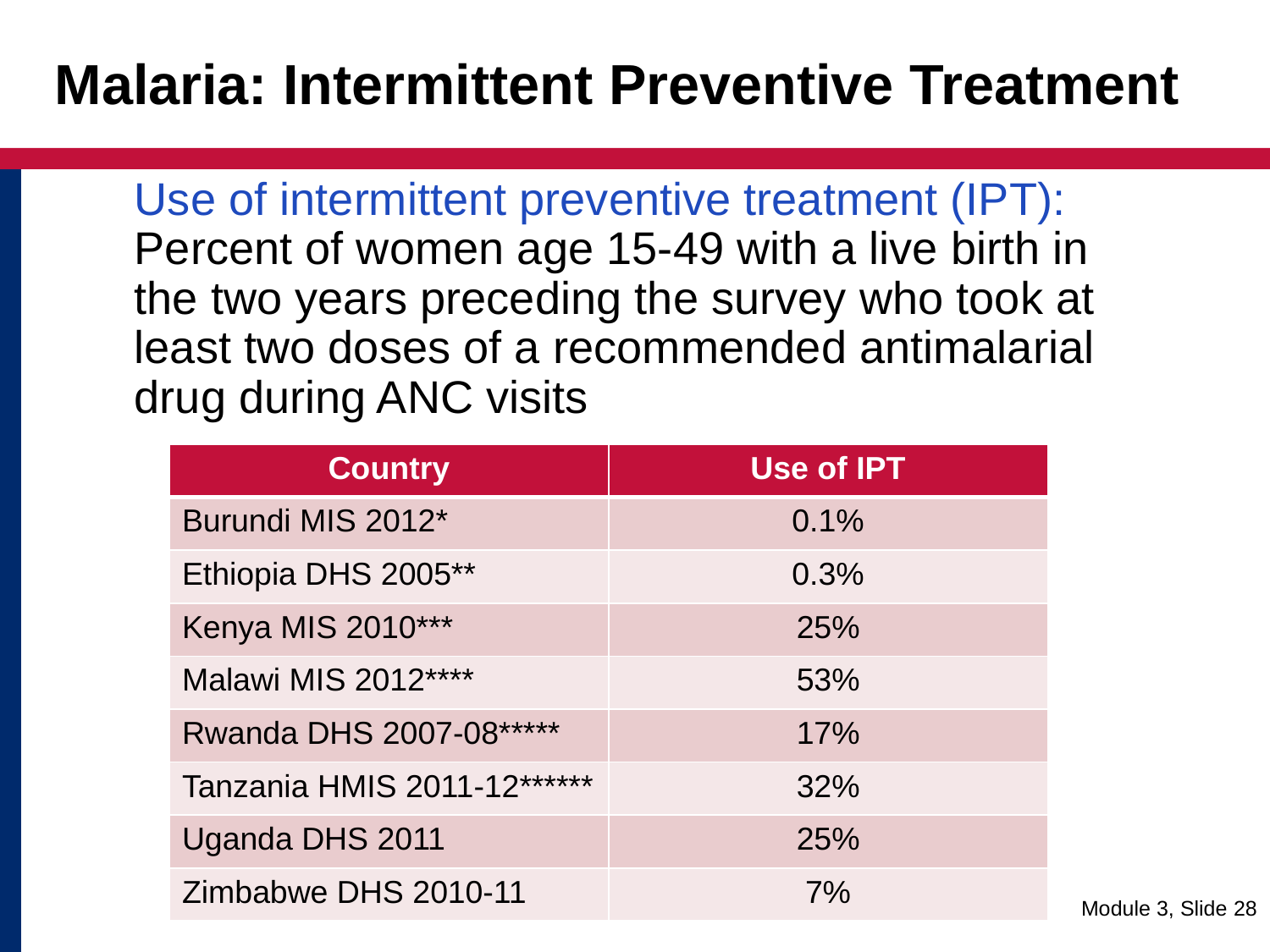

# Malaria: Intermittent Preventive Treatment
	Use of intermittent preventive treatment (IPT): Percent of women age 15-49 with a live birth in the two years preceding the survey who took at least two doses of a recommended antimalarial drug during ANC visits
| Country | Use of IPT |
| --- | --- |
| Burundi MIS 2012\* | 0.1% |
| Ethiopia DHS 2005\*\* | 0.3% |
| Kenya MIS 2010\*\*\* | 25% |
| Malawi MIS 2012\*\*\*\* | 53% |
| Rwanda DHS 2007-08\*\*\*\*\* | 17% |
| Tanzania HMIS 2011-12\*\*\*\*\*\* | 32% |
| Uganda DHS 2011 | 25% |
| Zimbabwe DHS 2010-11 | 7% |
Module 3, Slide 28